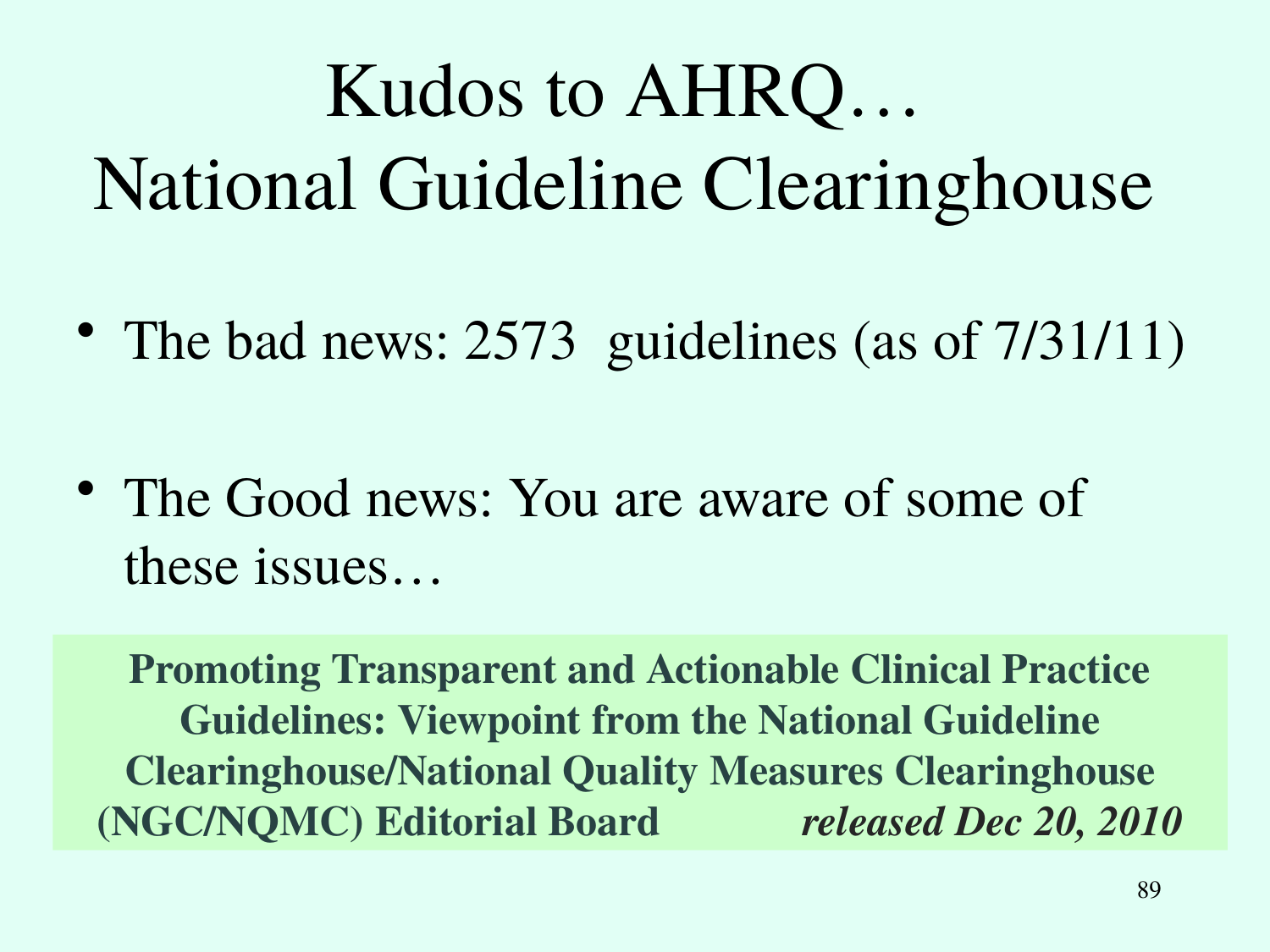

# Kudos to AHRQ… National Guideline Clearinghouse
The bad news: 2573  guidelines (as of 7/31/11)

The Good news: You are aware of some of these issues…

Promoting Transparent and Actionable Clinical Practice Guidelines: Viewpoint from the National Guideline Clearinghouse/National Quality Measures Clearinghouse (NGC/NQMC) Editorial Board                released Dec 20, 2010
89